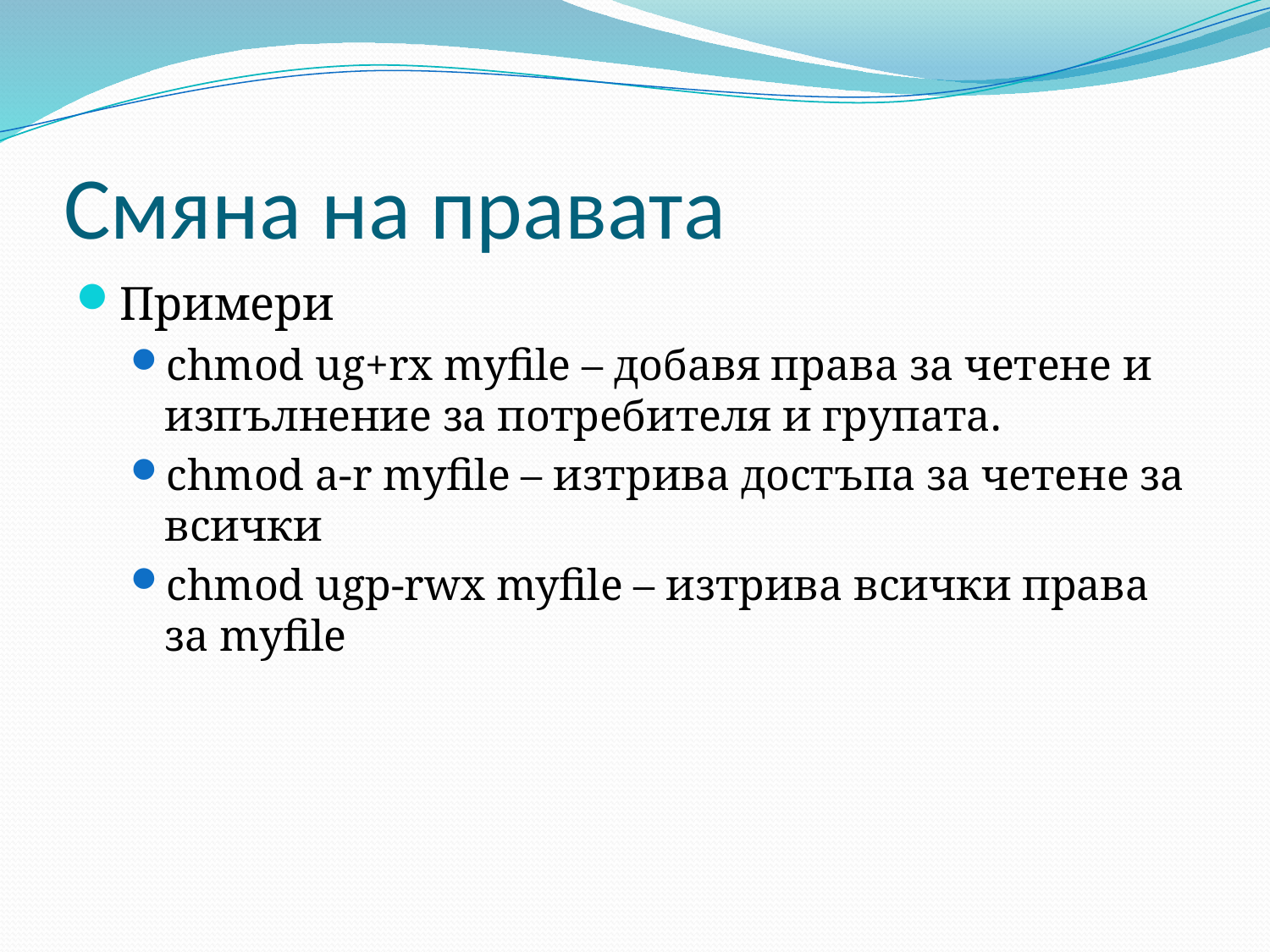

# Смяна на правата
Примери
chmod ug+rx myfile – добавя права за четене и изпълнение за потребителя и групата.
chmod a-r myfile – изтрива достъпа за четене за всички
chmod ugp-rwx myfile – изтрива всички права за myfile